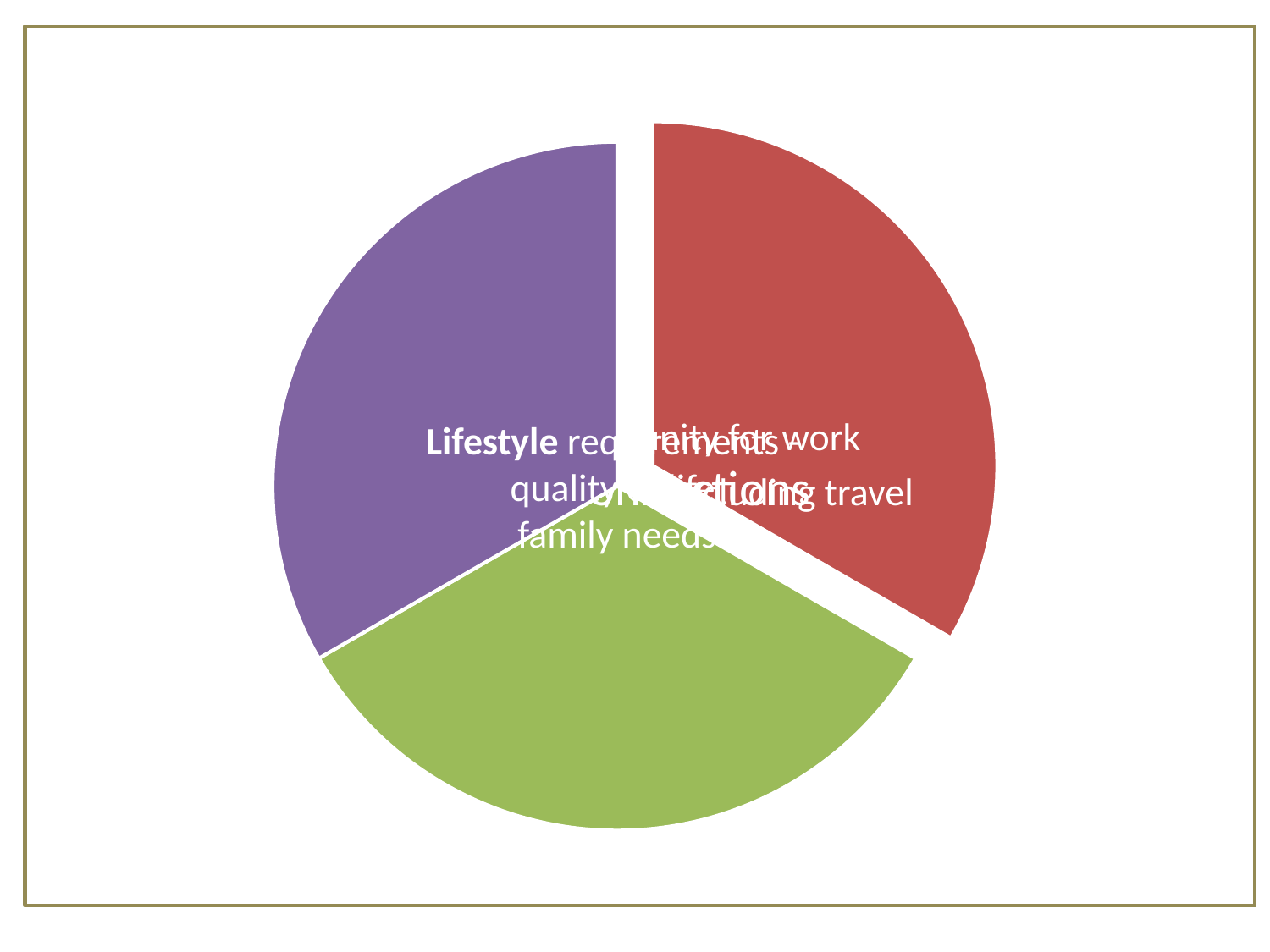

Work opportunity for work
or access to work including travel
Family connections
Lifestyle requirements -
quality of life
family needs